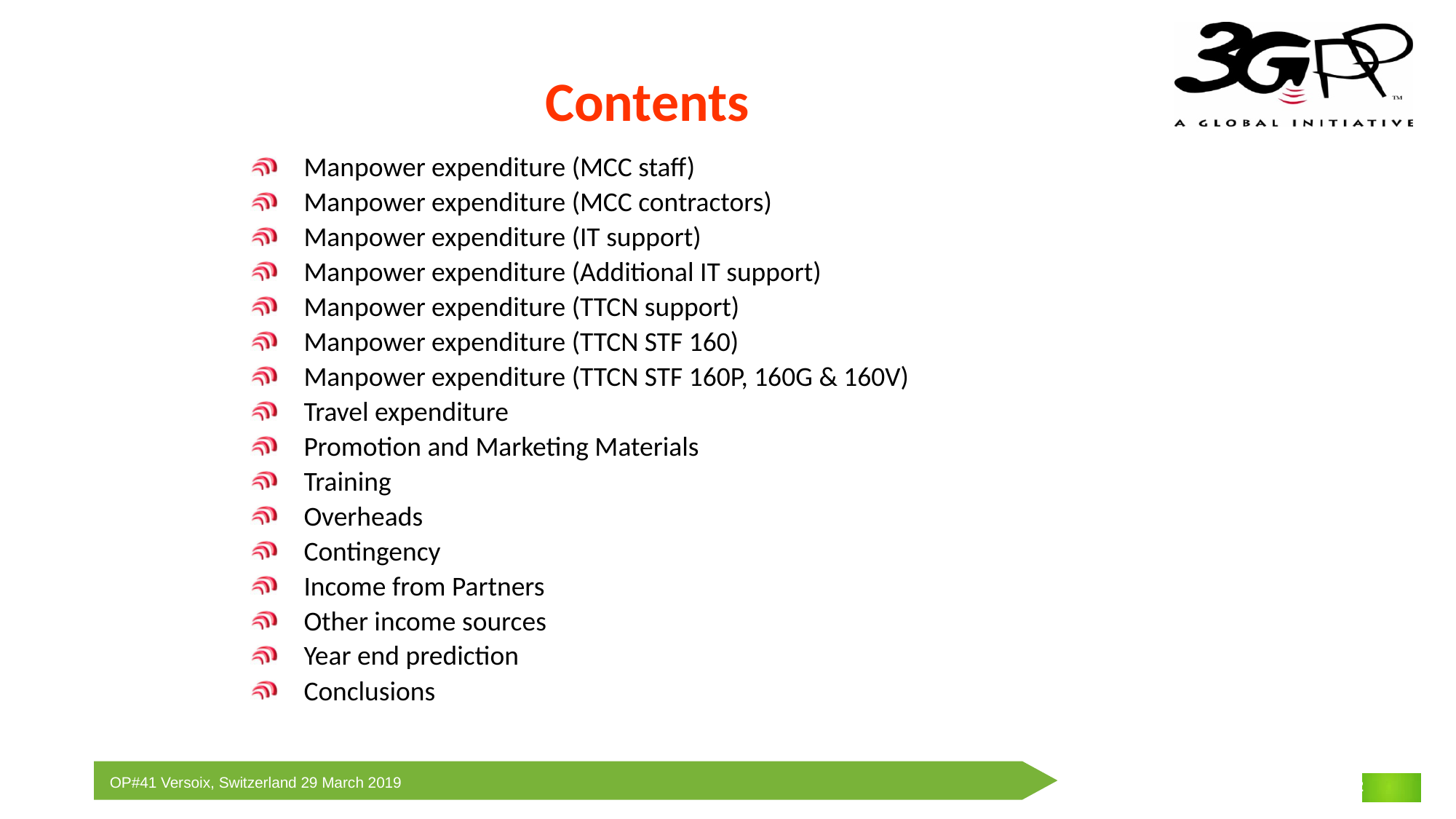

# Contents
  Manpower expenditure (MCC staff)
  Manpower expenditure (MCC contractors)
  Manpower expenditure (IT support)
  Manpower expenditure (Additional IT support)
  Manpower expenditure (TTCN support)
  Manpower expenditure (TTCN STF 160)
  Manpower expenditure (TTCN STF 160P, 160G & 160V)
  Travel expenditure
  Promotion and Marketing Materials
  Training
  Overheads
  Contingency
  Income from Partners
  Other income sources
  Year end prediction
  Conclusions
2